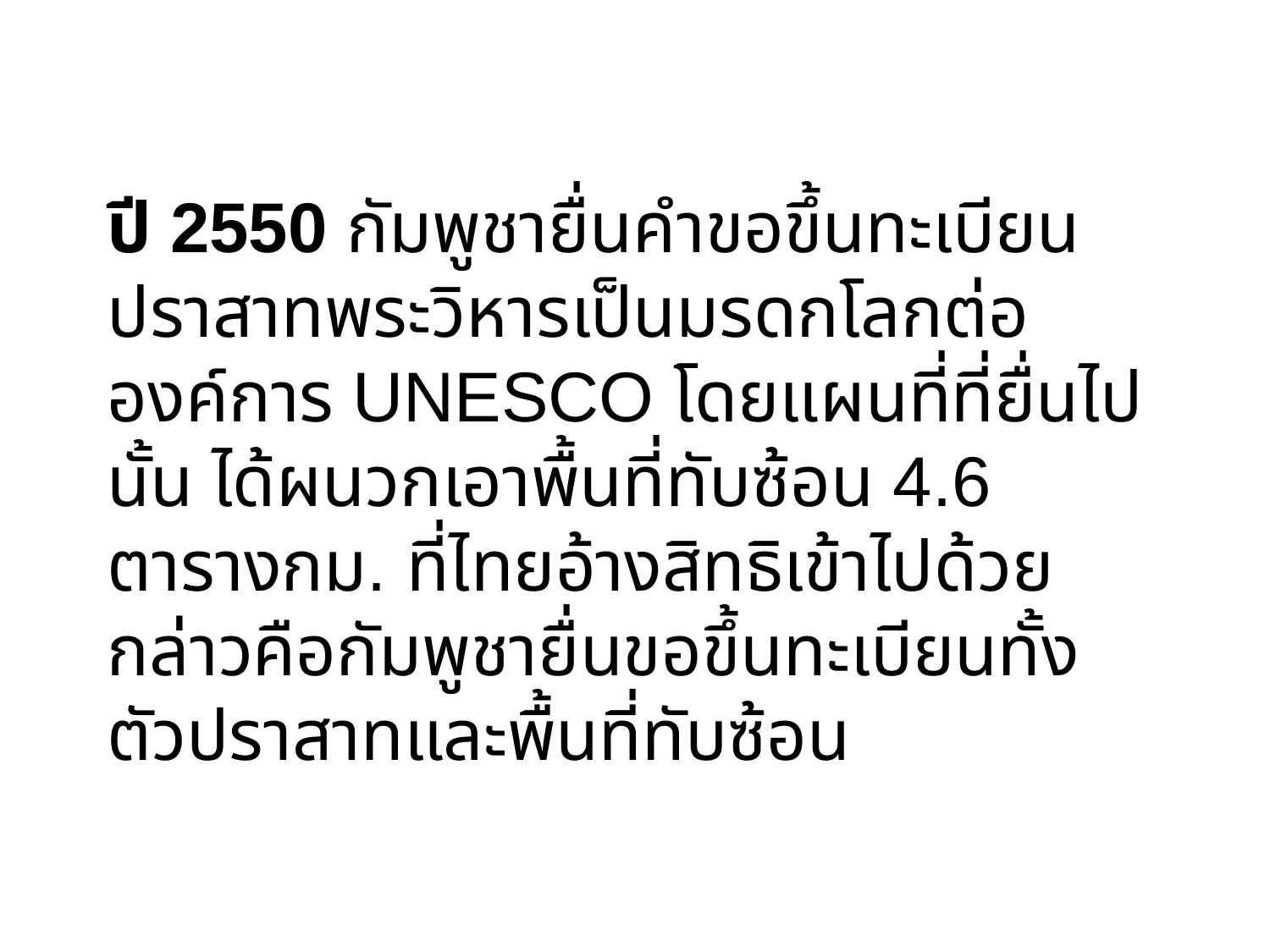

ปี 2550 กัมพูชายื่นคำขอขึ้นทะเบียนปราสาทพระวิหารเป็นมรดกโลกต่อองค์การ UNESCO โดยแผนที่ที่ยื่นไปนั้น ได้ผนวกเอาพื้นที่ทับซ้อน 4.6 ตารางกม. ที่ไทยอ้างสิทธิเข้าไปด้วย กล่าวคือกัมพูชายื่นขอขึ้นทะเบียนทั้งตัวปราสาทและพื้นที่ทับซ้อน